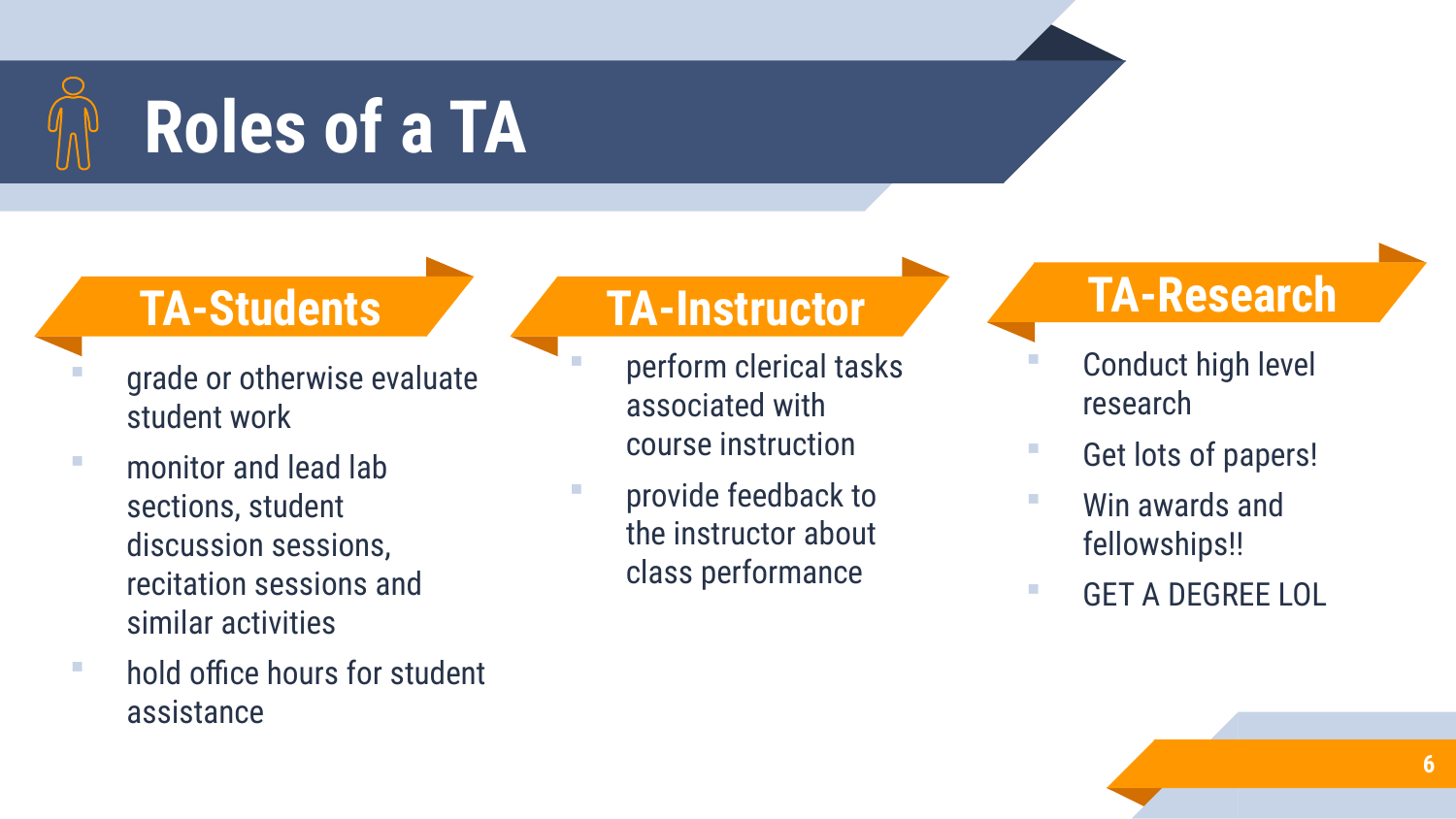

# Roles of a TA

TA-Research

TA-Students

TA-Instructor
Conduct high level research
Get lots of papers!
Win awards and fellowships!!
GET A DEGREE LOL
perform clerical tasks associated with course instruction
provide feedback to the instructor about class performance
grade or otherwise evaluate student work
monitor and lead lab sections, student discussion sessions, recitation sessions and similar activities
hold office hours for student assistance
6
6